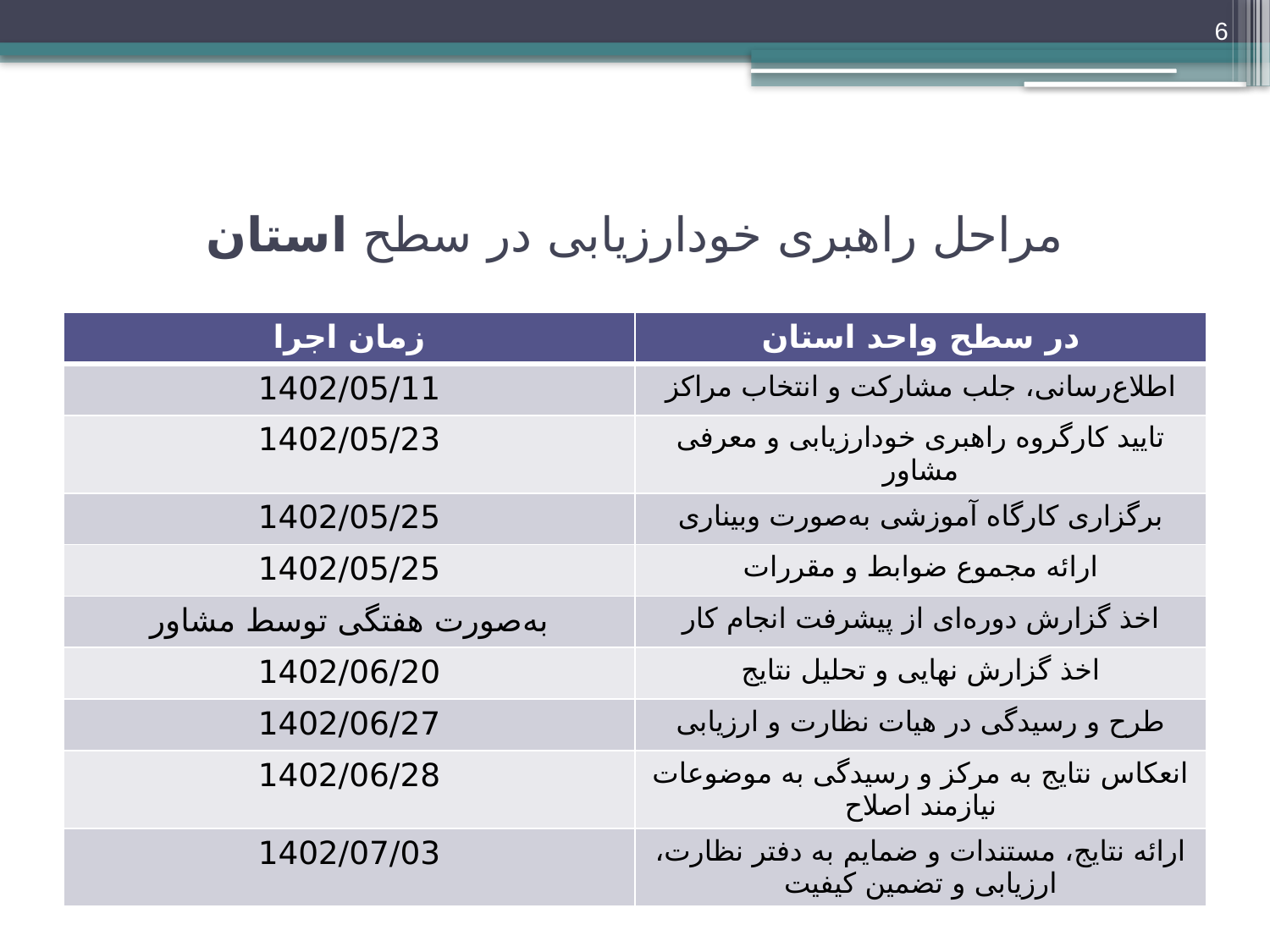

6
# مراحل راهبری خودارزیابی در سطح استان
| زمان اجرا | در سطح واحد استان |
| --- | --- |
| 1402/05/11 | اطلاع‌رسانی، جلب مشارکت و انتخاب مراکز |
| 1402/05/23 | تایید کارگروه راهبری خودارزیابی و معرفی مشاور |
| 1402/05/25 | برگزاری کارگاه آموزشی به‌صورت وبیناری |
| 1402/05/25 | ارائه مجموع ضوابط و مقررات |
| به‌صورت هفتگی توسط مشاور | اخذ گزارش دوره‌ای از پیشرفت انجام کار |
| 1402/06/20 | اخذ گزارش نهایی و تحلیل نتایج |
| 1402/06/27 | طرح و رسیدگی در هیات نظارت و ارزیابی |
| 1402/06/28 | انعکاس نتایج به مرکز و رسیدگی به موضوعات نیازمند اصلاح |
| 1402/07/03 | ارائه نتایج، مستندات و ضمایم به دفتر نظارت، ارزیابی و تضمین کیفیت |